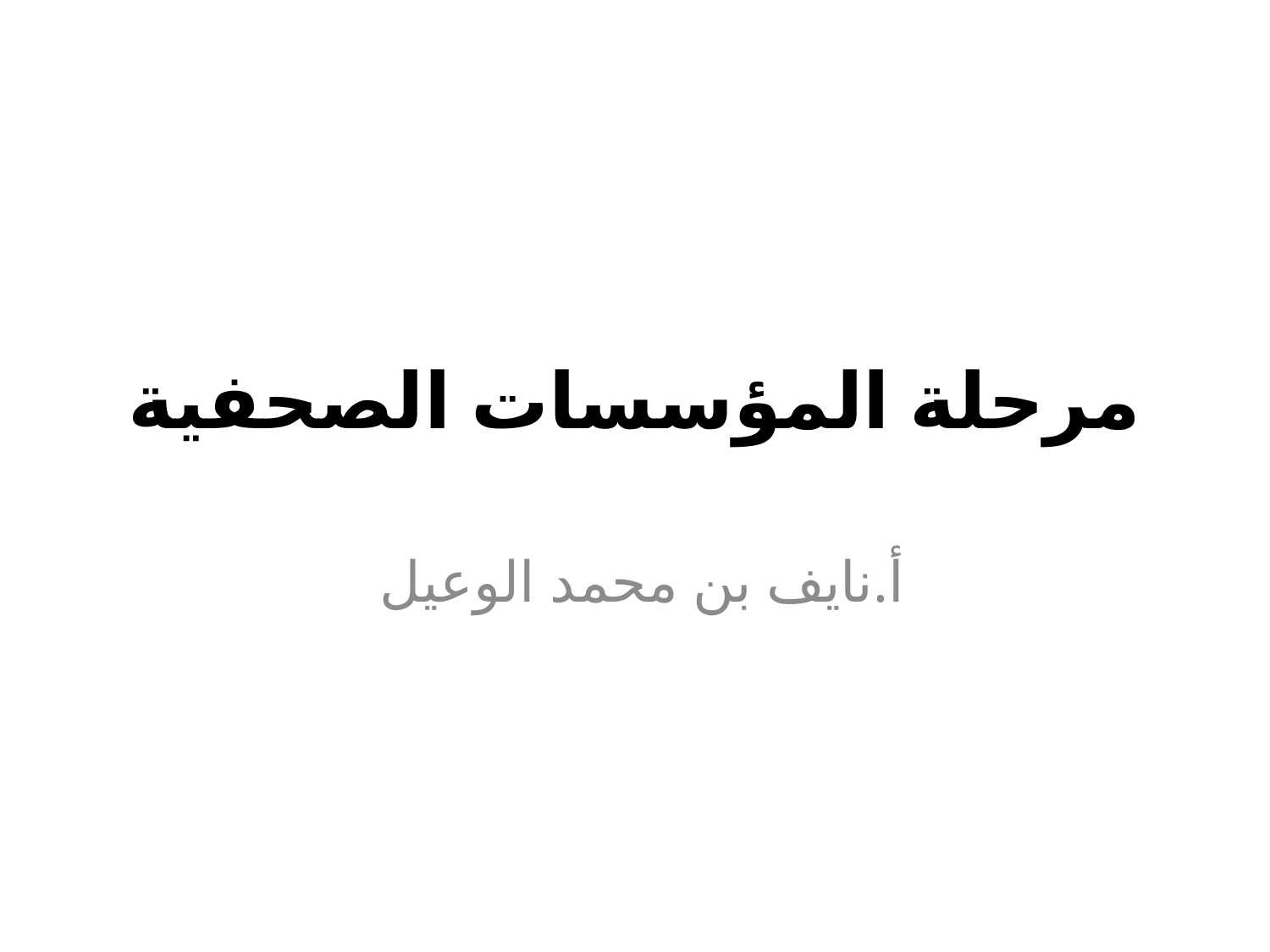

# مرحلة المؤسسات الصحفية
أ.نايف بن محمد الوعيل